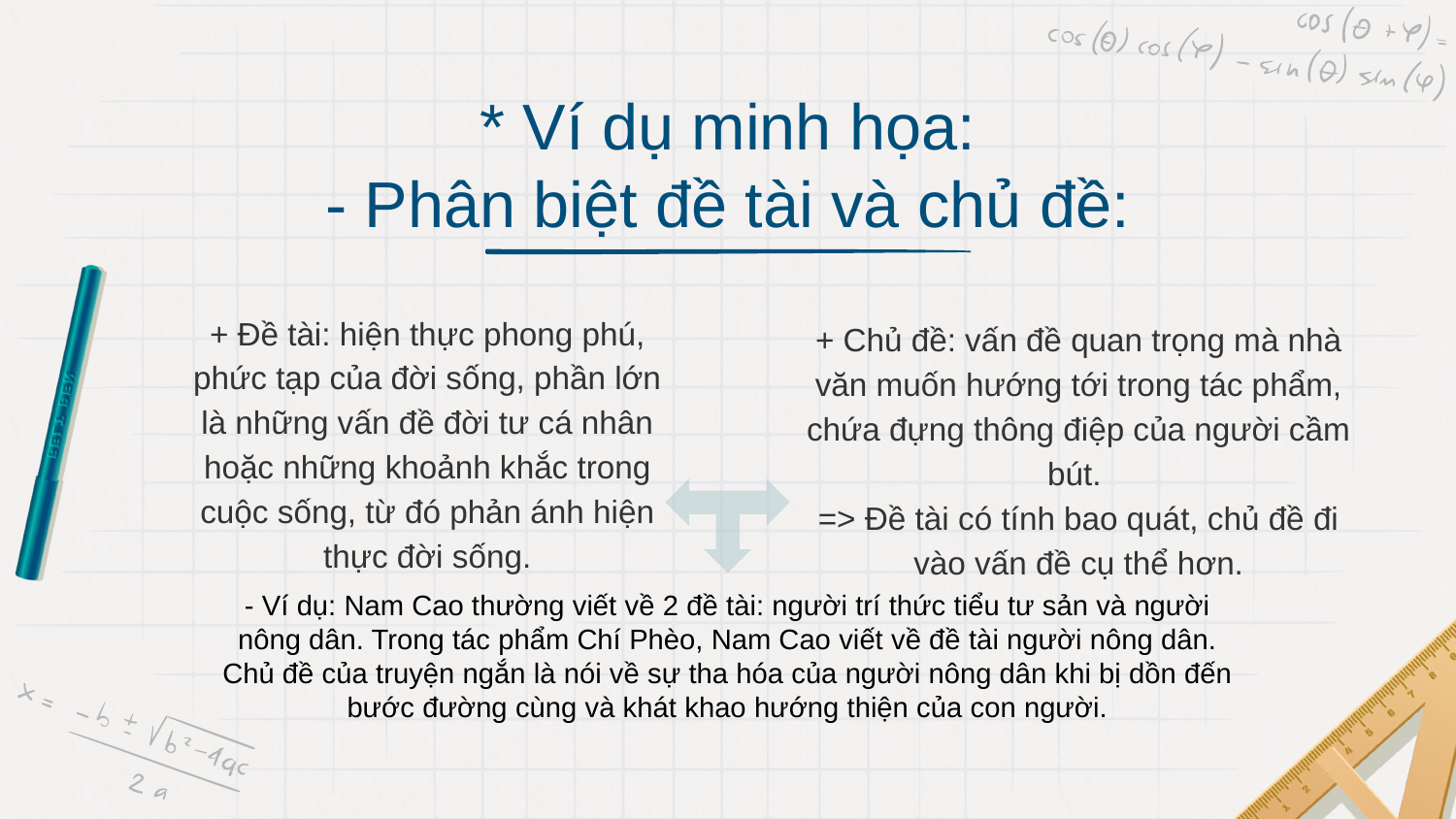

# * Ví dụ minh họa: - Phân biệt đề tài và chủ đề:

+ Đề tài: hiện thực phong phú, phức tạp của đời sống, phần lớn là những vấn đề đời tư cá nhân hoặc những khoảnh khắc trong cuộc sống, từ đó phản ánh hiện thực đời sống.
+ Chủ đề: vấn đề quan trọng mà nhà văn muốn hướng tới trong tác phẩm, chứa đựng thông điệp của người cầm bút.
=> Đề tài có tính bao quát, chủ đề đi vào vấn đề cụ thể hơn.

- Ví dụ: Nam Cao thường viết về 2 đề tài: người trí thức tiểu tư sản và người nông dân. Trong tác phẩm Chí Phèo, Nam Cao viết về đề tài người nông dân. Chủ đề của truyện ngắn là nói về sự tha hóa của người nông dân khi bị dồn đến bước đường cùng và khát khao hướng thiện của con người.